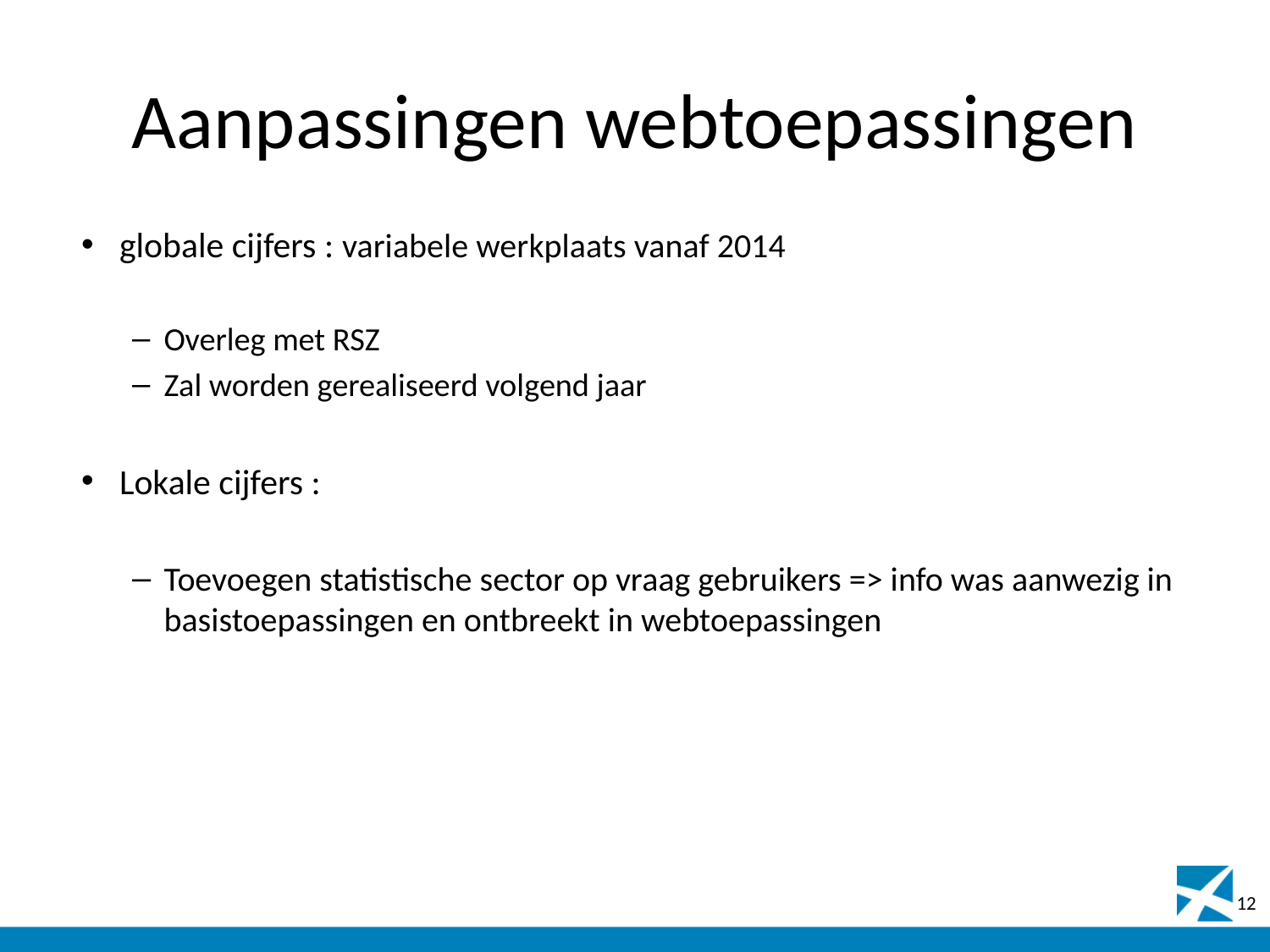

# Aanpassingen webtoepassingen
globale cijfers : variabele werkplaats vanaf 2014

Overleg met RSZ
Zal worden gerealiseerd volgend jaar

Lokale cijfers :

Toevoegen statistische sector op vraag gebruikers => info was aanwezig in basistoepassingen en ontbreekt in webtoepassingen